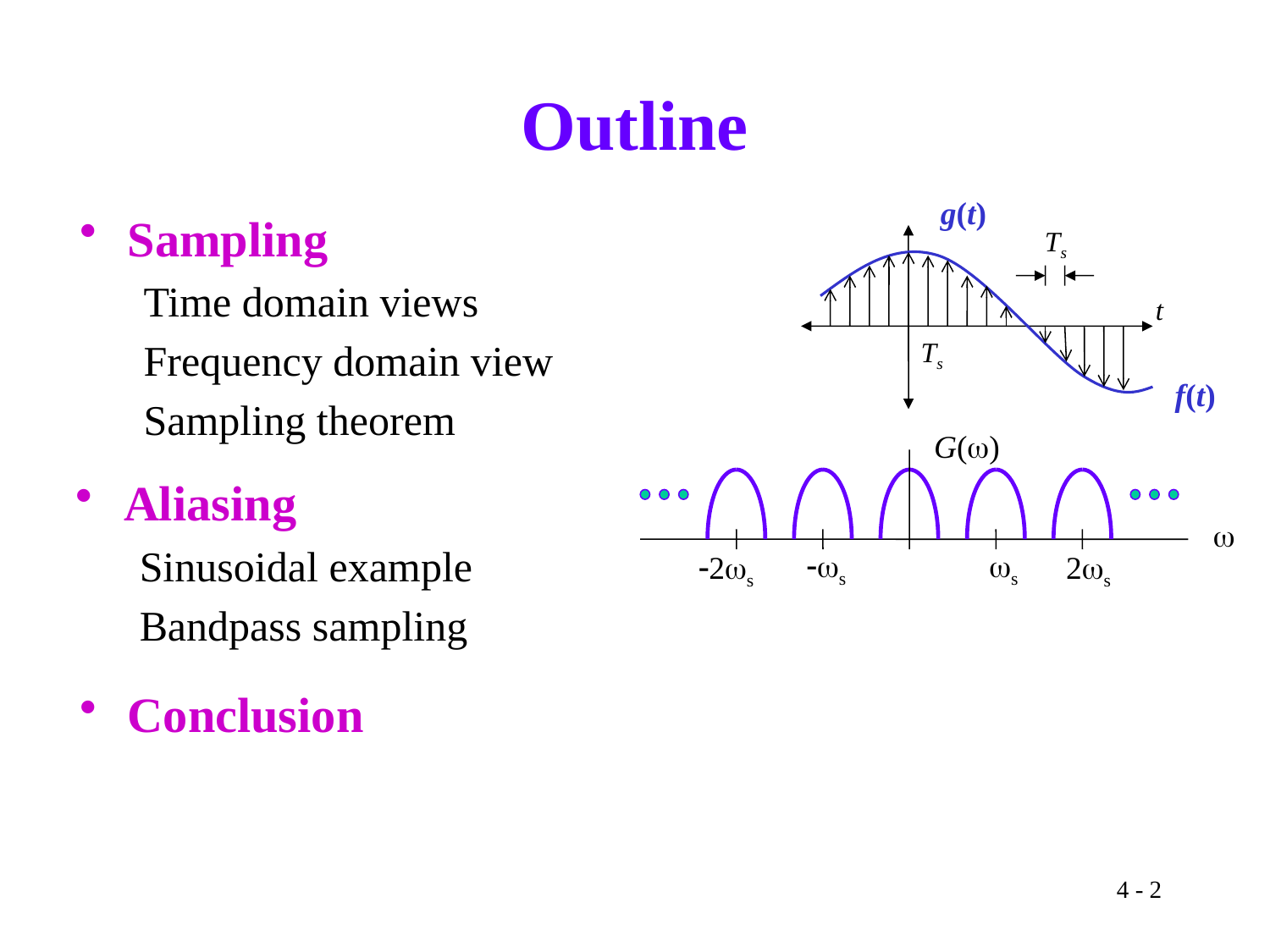

# Outline
g(t)
Ts

t

Ts
f(t)
Sampling
Time domain views
Frequency domain view
Sampling theorem
G(ω)

ω

−ωs
ωs
−2ωs
2ωs
Aliasing
Sinusoidal example
Bandpass sampling
Conclusion
4 - 2